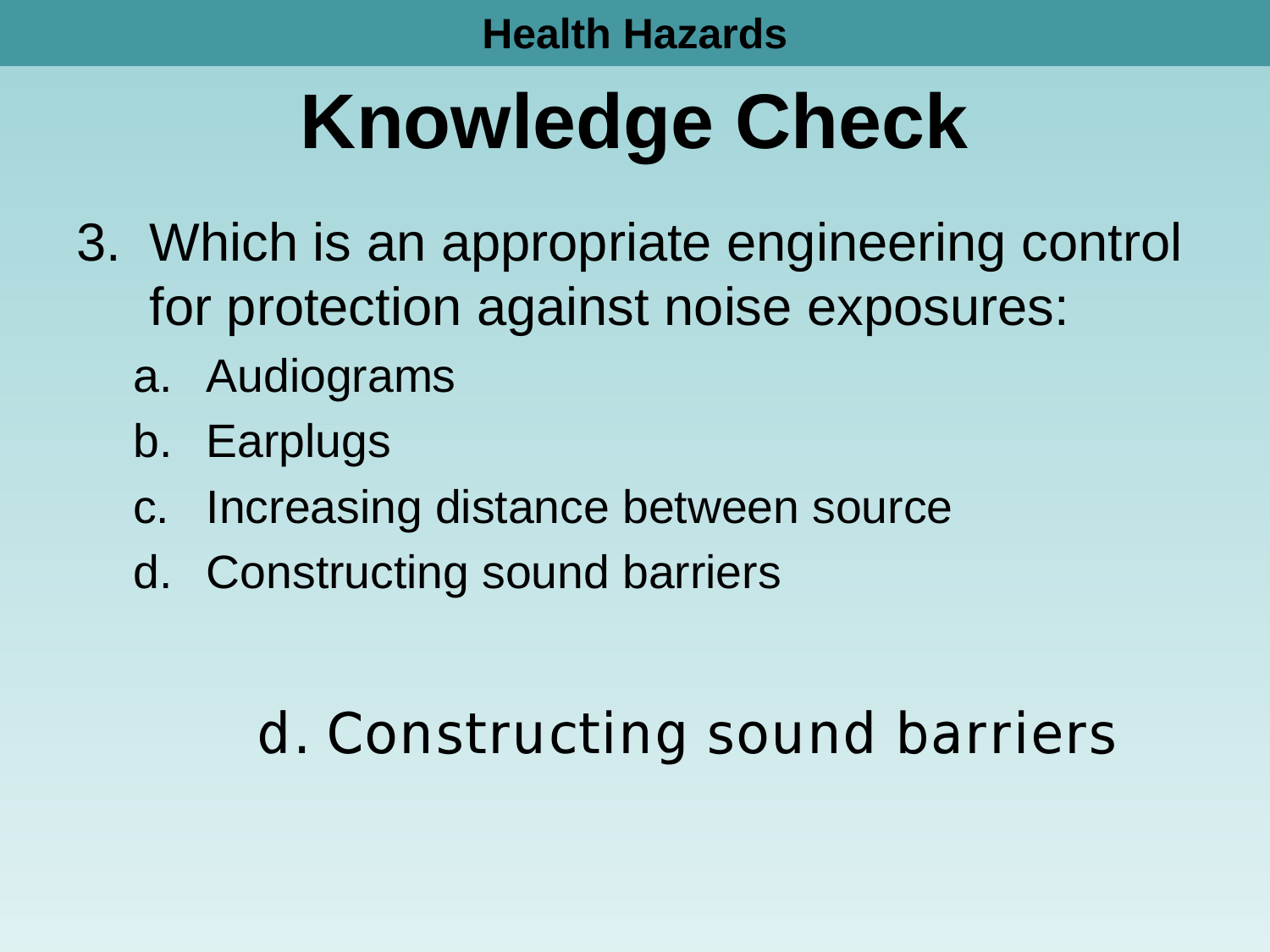

Health Hazards
# Knowledge Check
Which is an appropriate engineering control for protection against noise exposures:
Audiograms
Earplugs
Increasing distance between source
Constructing sound barriers

	d. Constructing sound barriers